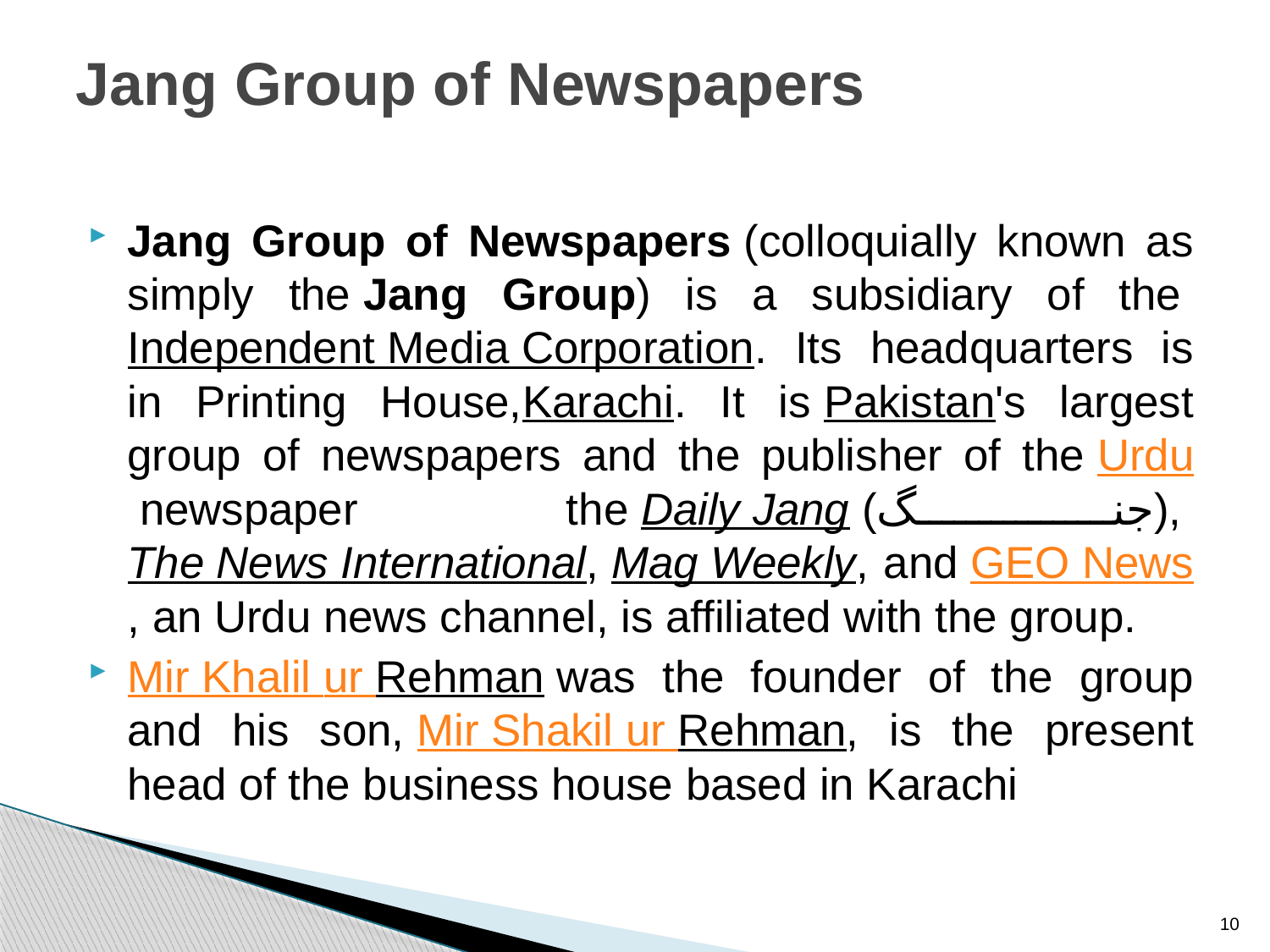

# Jang Group of Newspapers
Jang Group of Newspapers (colloquially known as simply the Jang Group) is a subsidiary of the Independent Media Corporation. Its headquarters is in Printing House,Karachi. It is Pakistan's largest group of newspapers and the publisher of the Urdu newspaper the Daily Jang (جنگ), The News International, Mag Weekly, and GEO News, an Urdu news channel, is affiliated with the group.
Mir Khalil ur Rehman was the founder of the group and his son, Mir Shakil ur Rehman, is the present head of the business house based in Karachi

10